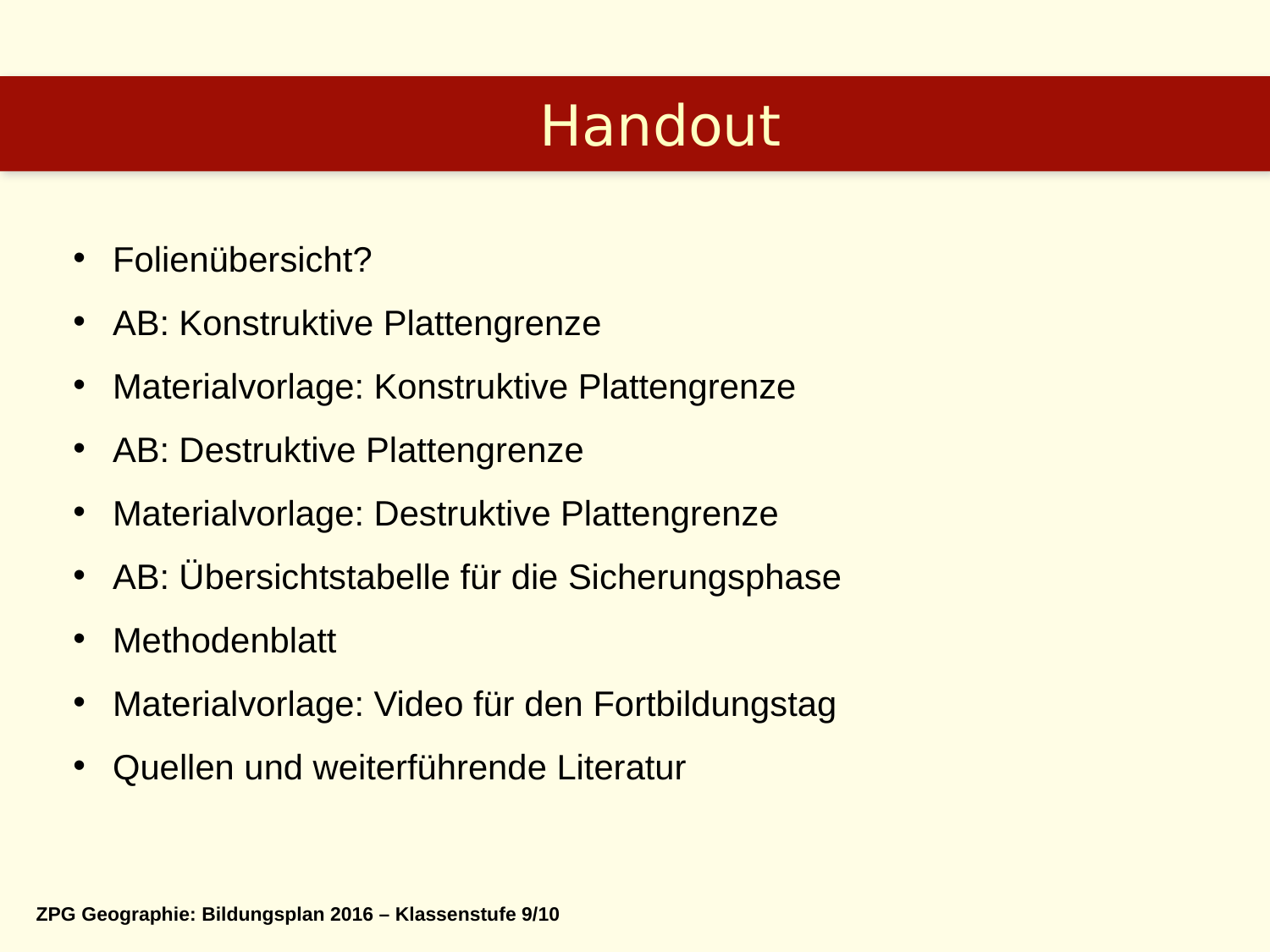

Handout
Folienübersicht?
AB: Konstruktive Plattengrenze
Materialvorlage: Konstruktive Plattengrenze
AB: Destruktive Plattengrenze
Materialvorlage: Destruktive Plattengrenze
AB: Übersichtstabelle für die Sicherungsphase
Methodenblatt
Materialvorlage: Video für den Fortbildungstag
Quellen und weiterführende Literatur